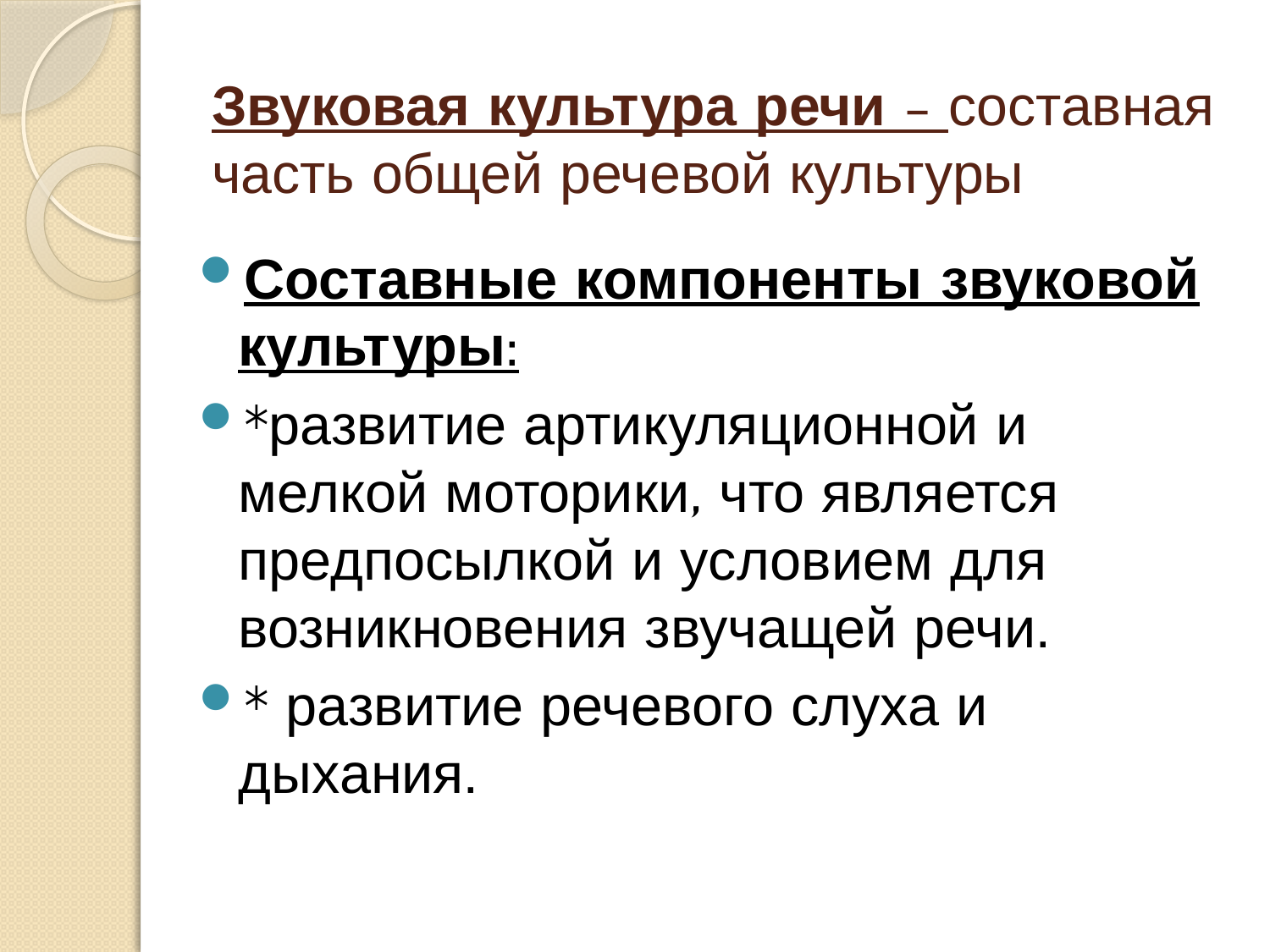

# Звуковая культура речи – составная часть общей речевой культуры
Составные компоненты звуковой культуры:
*развитие артикуляционной и мелкой моторики, что является предпосылкой и условием для возникновения звучащей речи.
* развитие речевого слуха и дыхания.